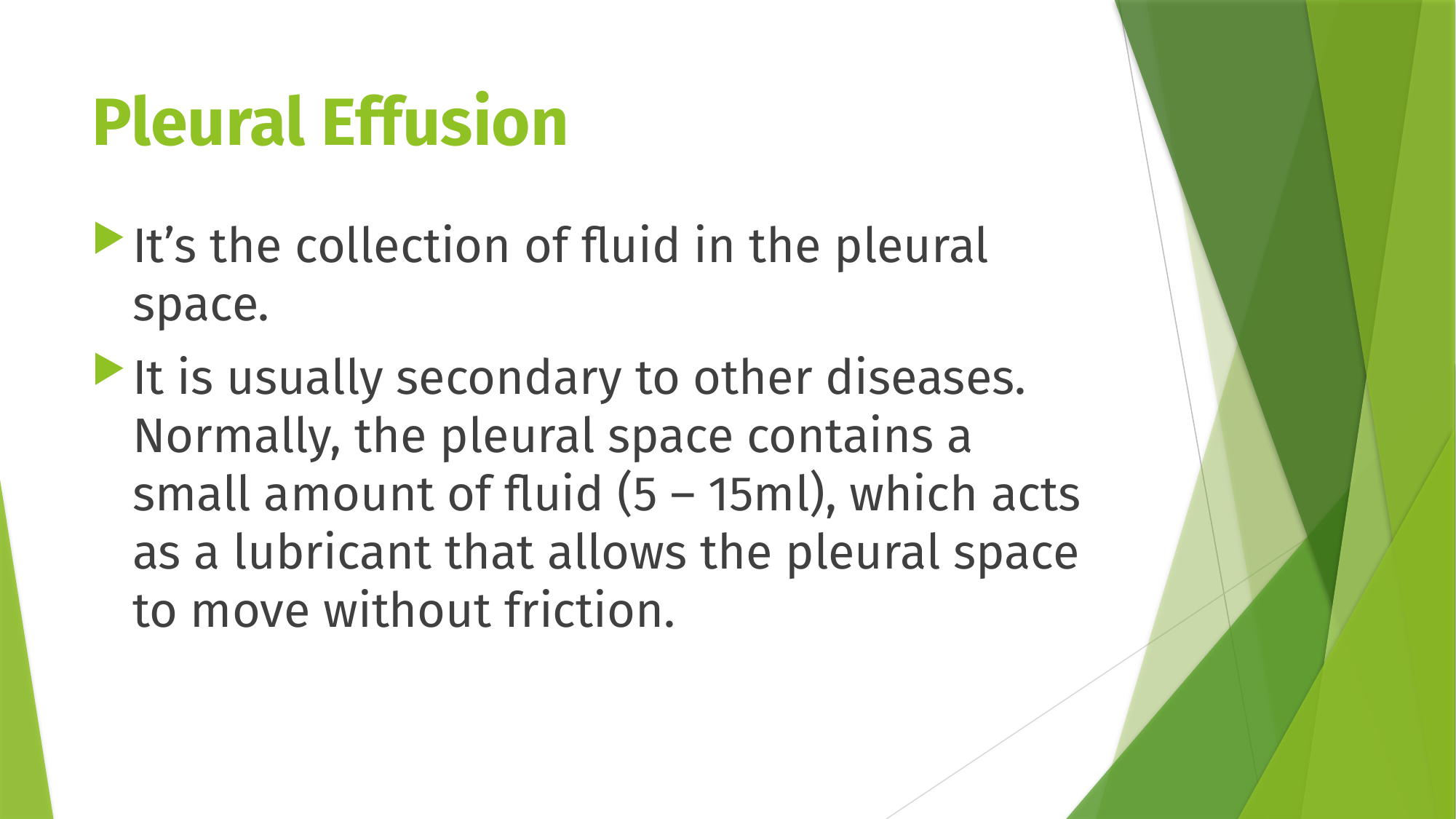

# Pleural Effusion
It’s the collection of fluid in the pleural space.
It is usually secondary to other diseases. Normally, the pleural space contains a small amount of fluid (5 – 15ml), which acts as a lubricant that allows the pleural space to move without friction.